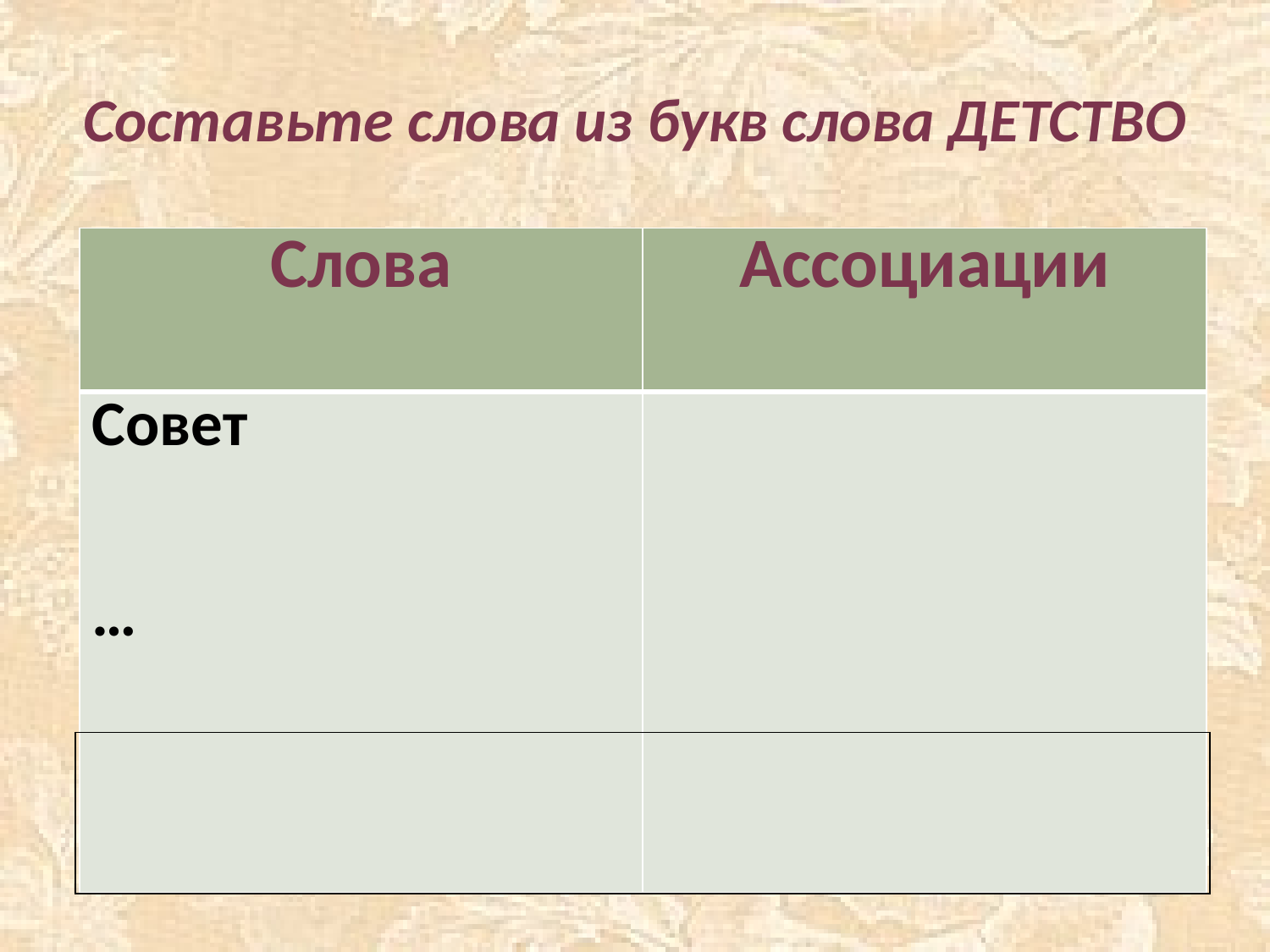

# Составьте слова из букв слова ДЕТСТВО
| Слова | Ассоциации |
| --- | --- |
| Совет … |  |
|  |
| --- |